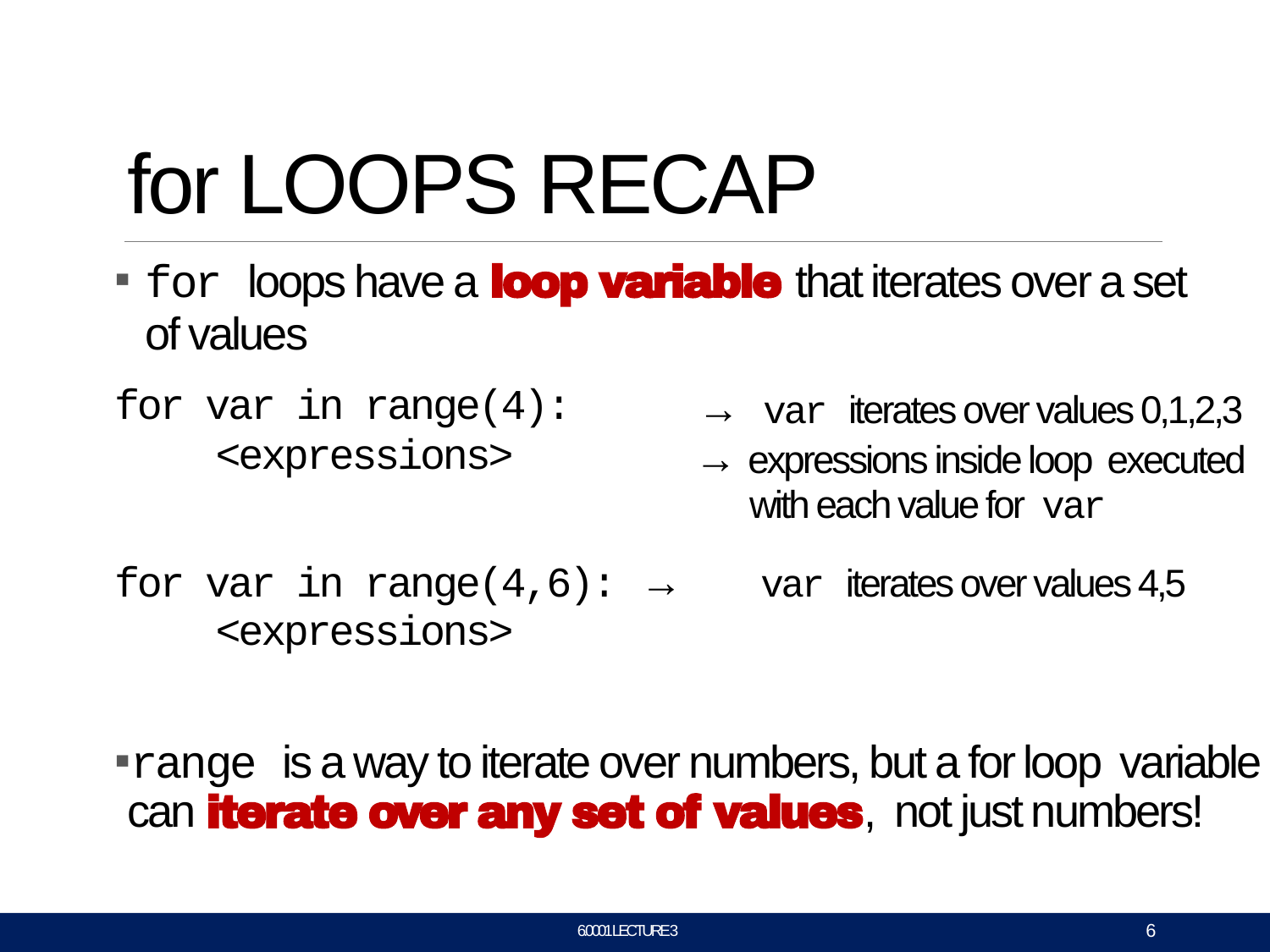

# for LOOPS RECAP

for loops have a loop variable that iterates over a set of values
for var in range(4):
<expressions>
→ 	var iterates over values 0,1,2,3
→ expressions inside loop  executed with each value for  var
for var in range(4,6): → 	var iterates over values 4,5
<expressions>

range is a way to iterate over numbers, but a for loop  variable can iterate over any set of values,  not just numbers!
6
6.0001 LECTURE 3